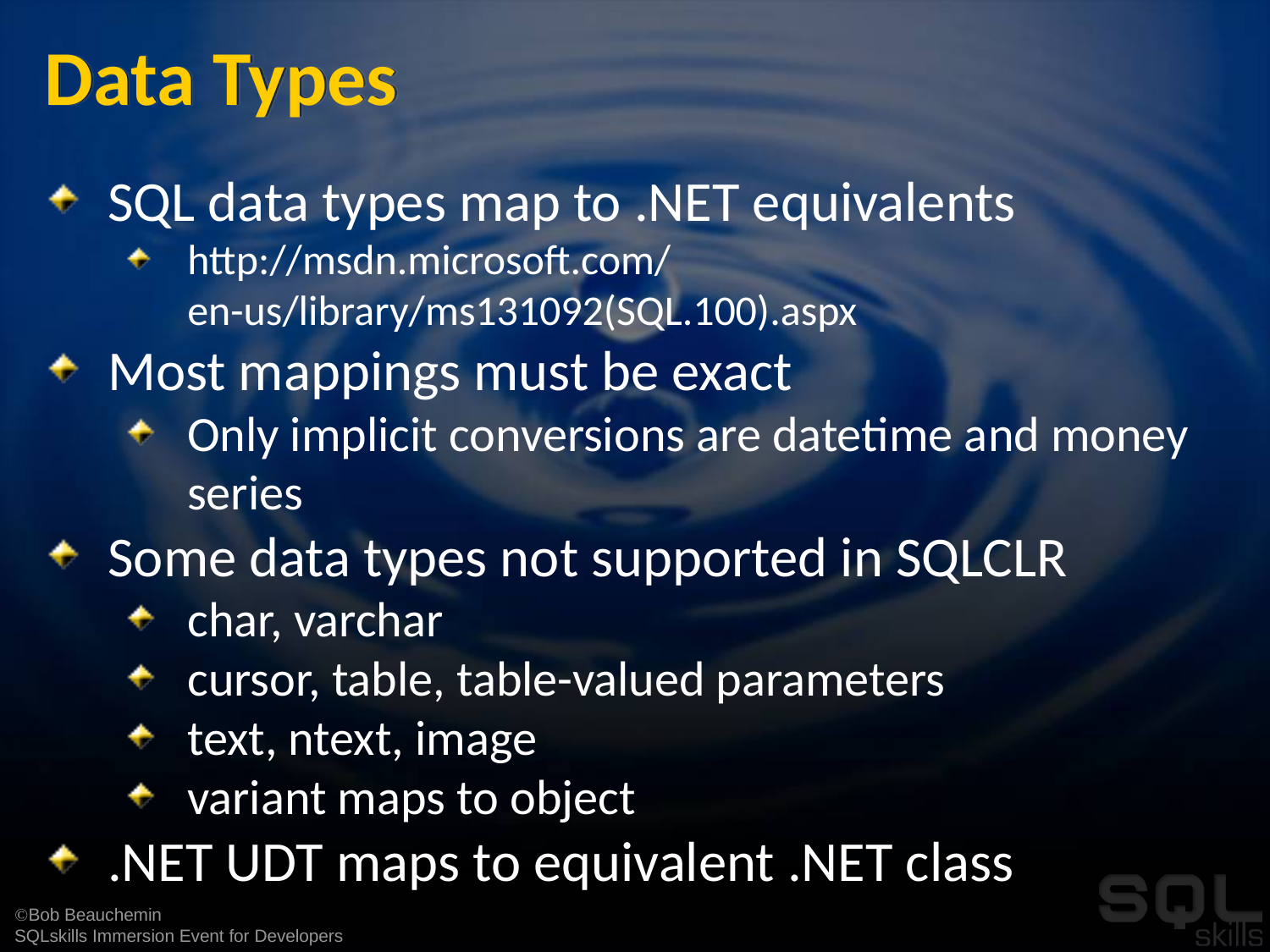

# Data Types
SQL data types map to .NET equivalents
http://msdn.microsoft.com/
	en-us/library/ms131092(SQL.100).aspx
Most mappings must be exact
Only implicit conversions are datetime and money series
Some data types not supported in SQLCLR
char, varchar
cursor, table, table-valued parameters
text, ntext, image
variant maps to object
.NET UDT maps to equivalent .NET class